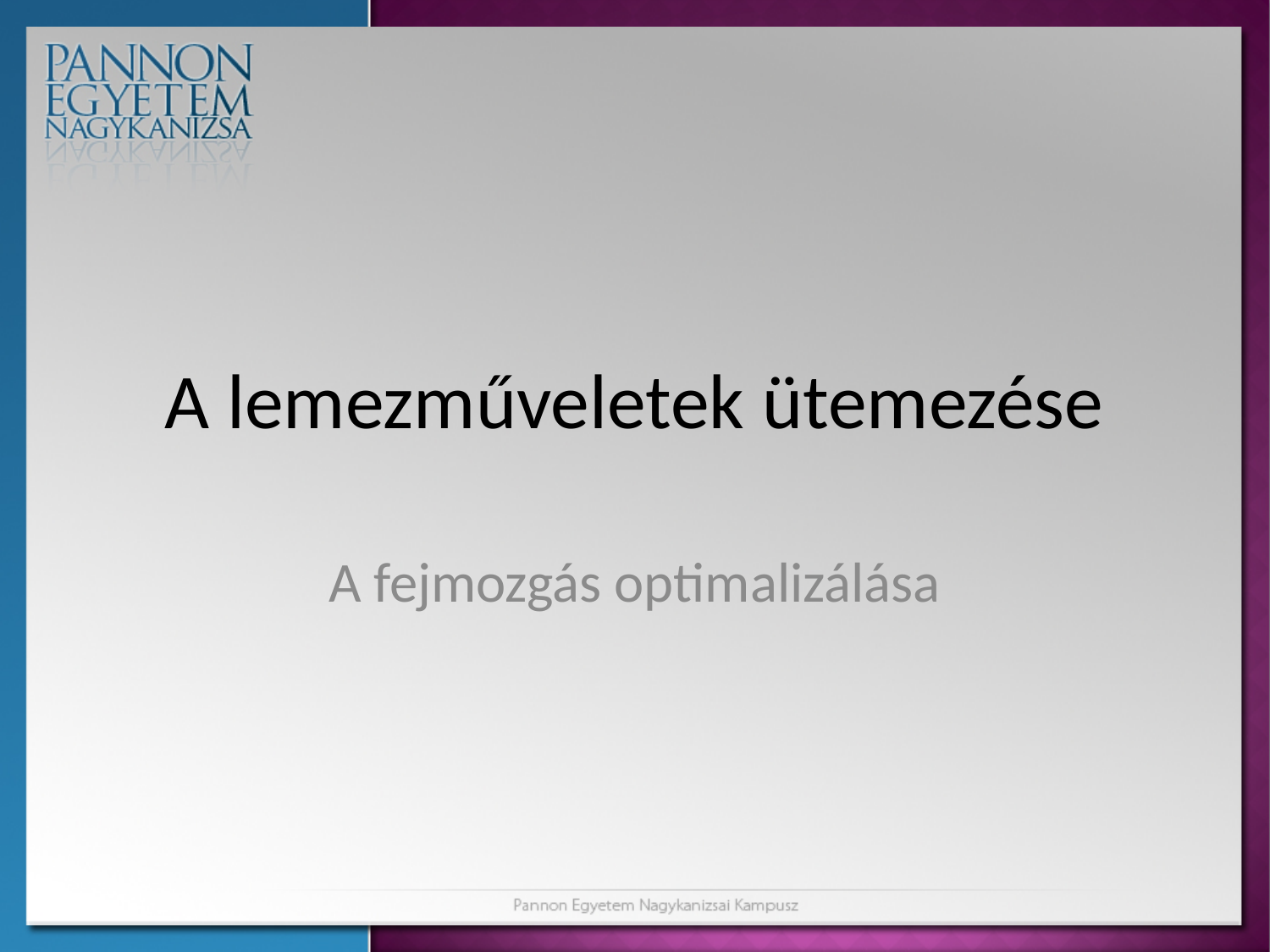

# A lemezműveletek ütemezése
A fejmozgás optimalizálása